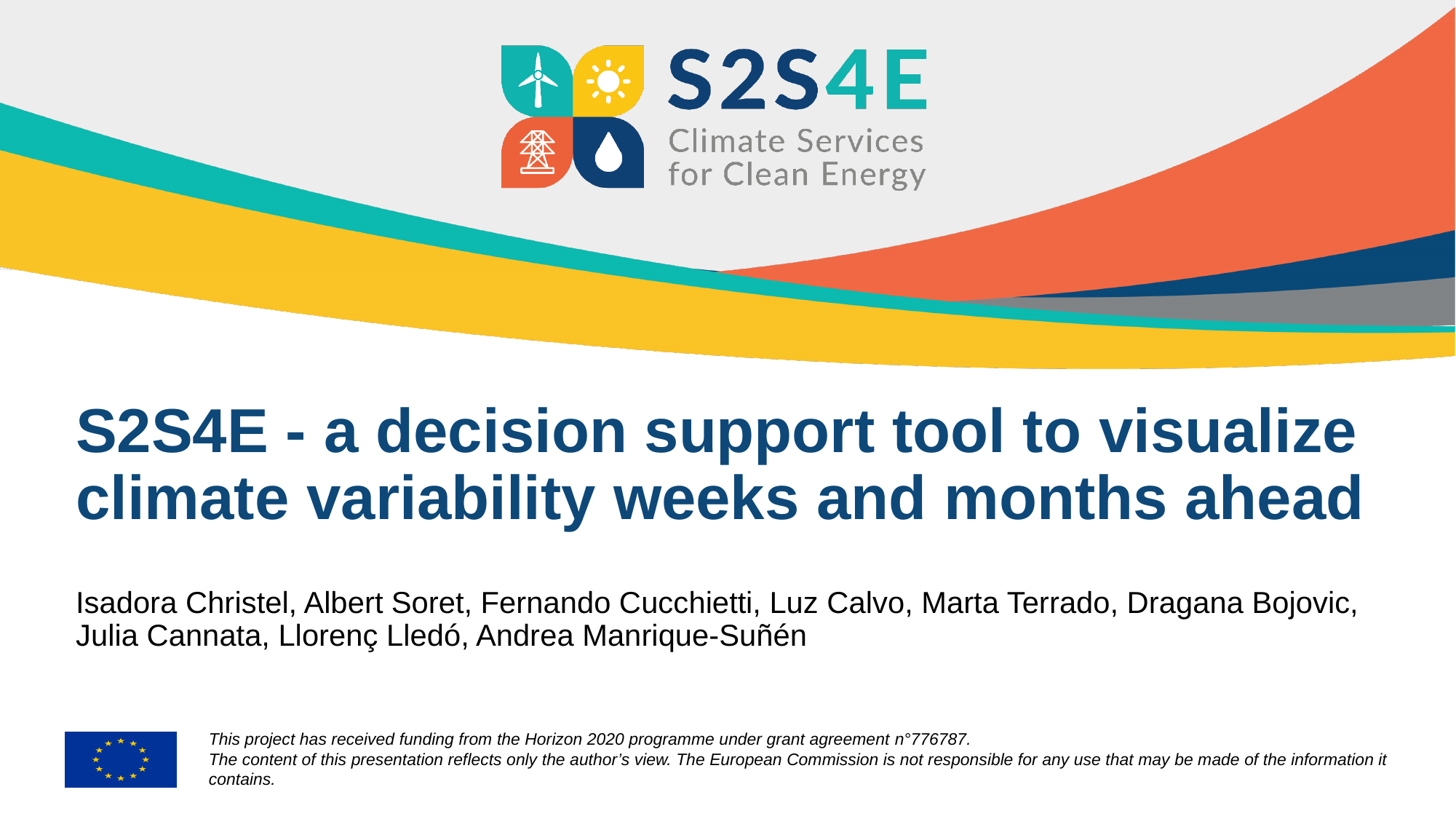

# S2S4E - a decision support tool to visualize climate variability weeks and months ahead
Isadora Christel, Albert Soret, Fernando Cucchietti, Luz Calvo, Marta Terrado, Dragana Bojovic, Julia Cannata, Llorenç Lledó, Andrea Manrique-Suñén